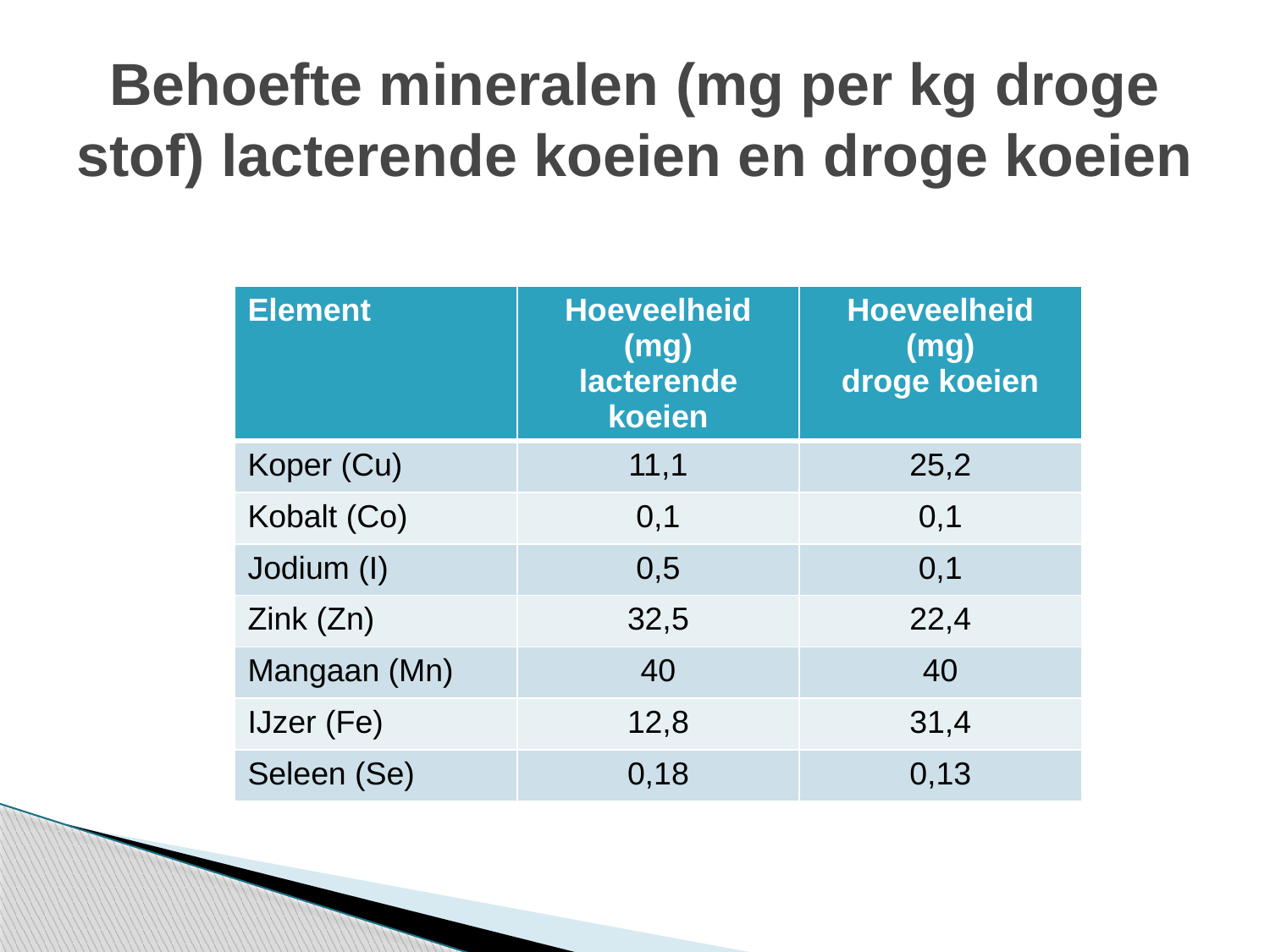

# Behoefte mineralen (mg per kg droge stof) lacterende koeien en droge koeien

| Element | Hoeveelheid (mg) lacterende koeien | Hoeveelheid (mg) droge koeien |
| --- | --- | --- |
| Koper (Cu) | 11,1 | 25,2 |
| Kobalt (Co) | 0,1 | 0,1 |
| Jodium (I) | 0,5 | 0,1 |
| Zink (Zn) | 32,5 | 22,4 |
| Mangaan (Mn) | 40 | 40 |
| IJzer (Fe) | 12,8 | 31,4 |
| Seleen (Se) | 0,18 | 0,13 |